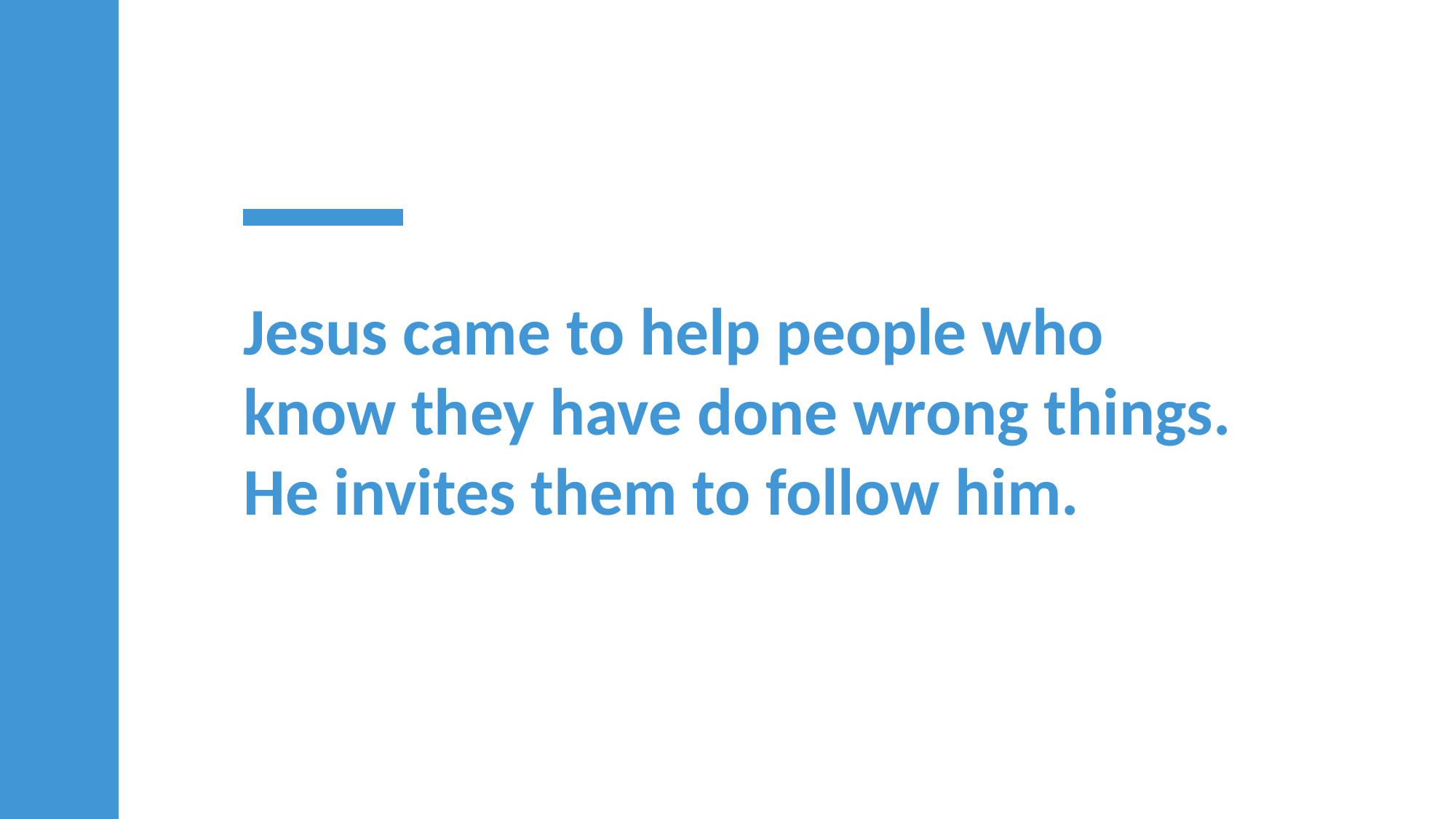

Jesus came to help people who know they have done wrong things. He invites them to follow him.